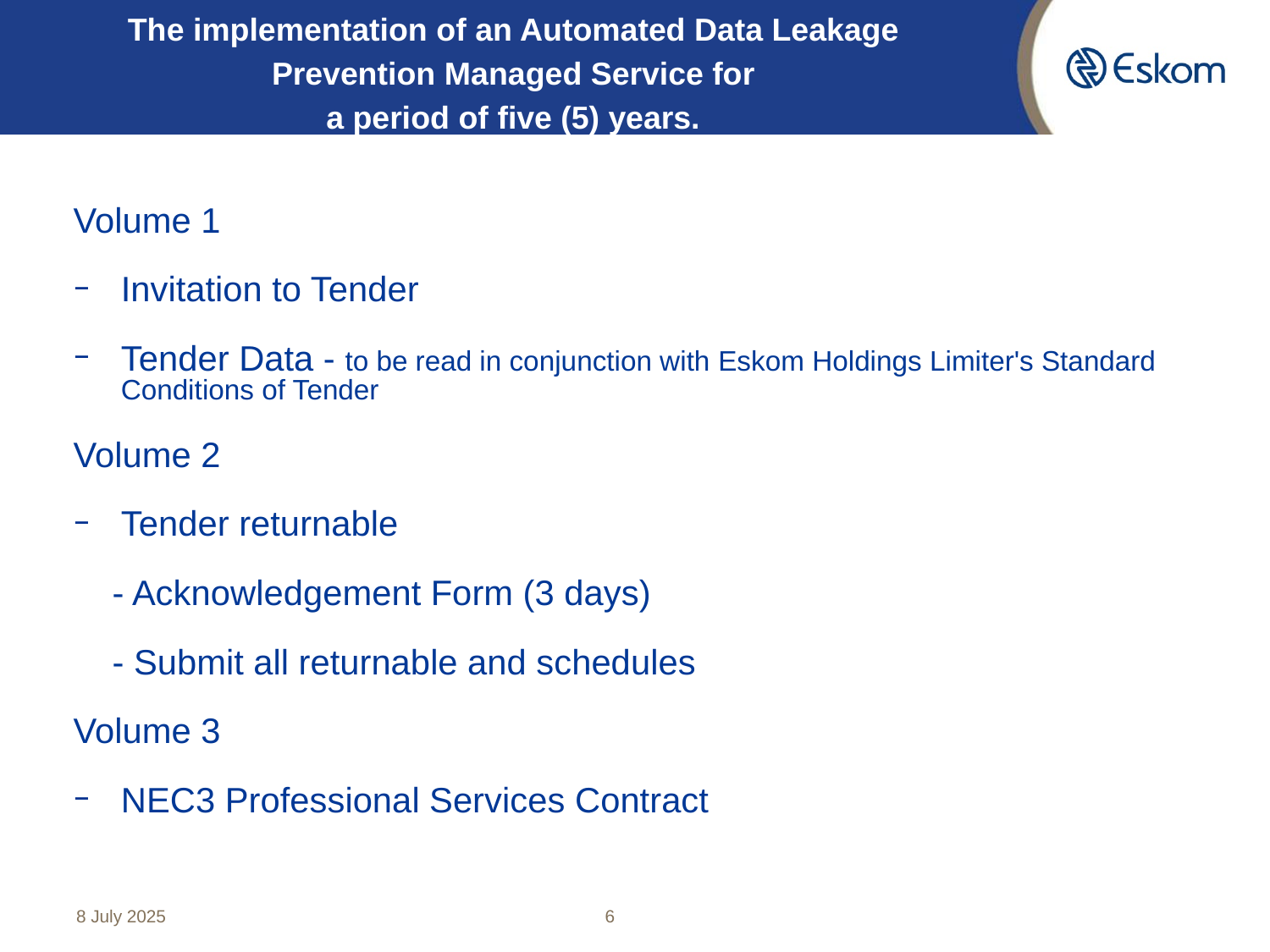

# The implementation of an Automated Data Leakage Prevention Managed Service for a period of five (5) years.
Volume 1
Invitation to Tender
Tender Data - to be read in conjunction with Eskom Holdings Limiter's Standard Conditions of Tender
Volume 2
Tender returnable
    - Acknowledgement Form (3 days)
    - Submit all returnable and schedules
Volume 3
NEC3 Professional Services Contract

8 July 2025
6